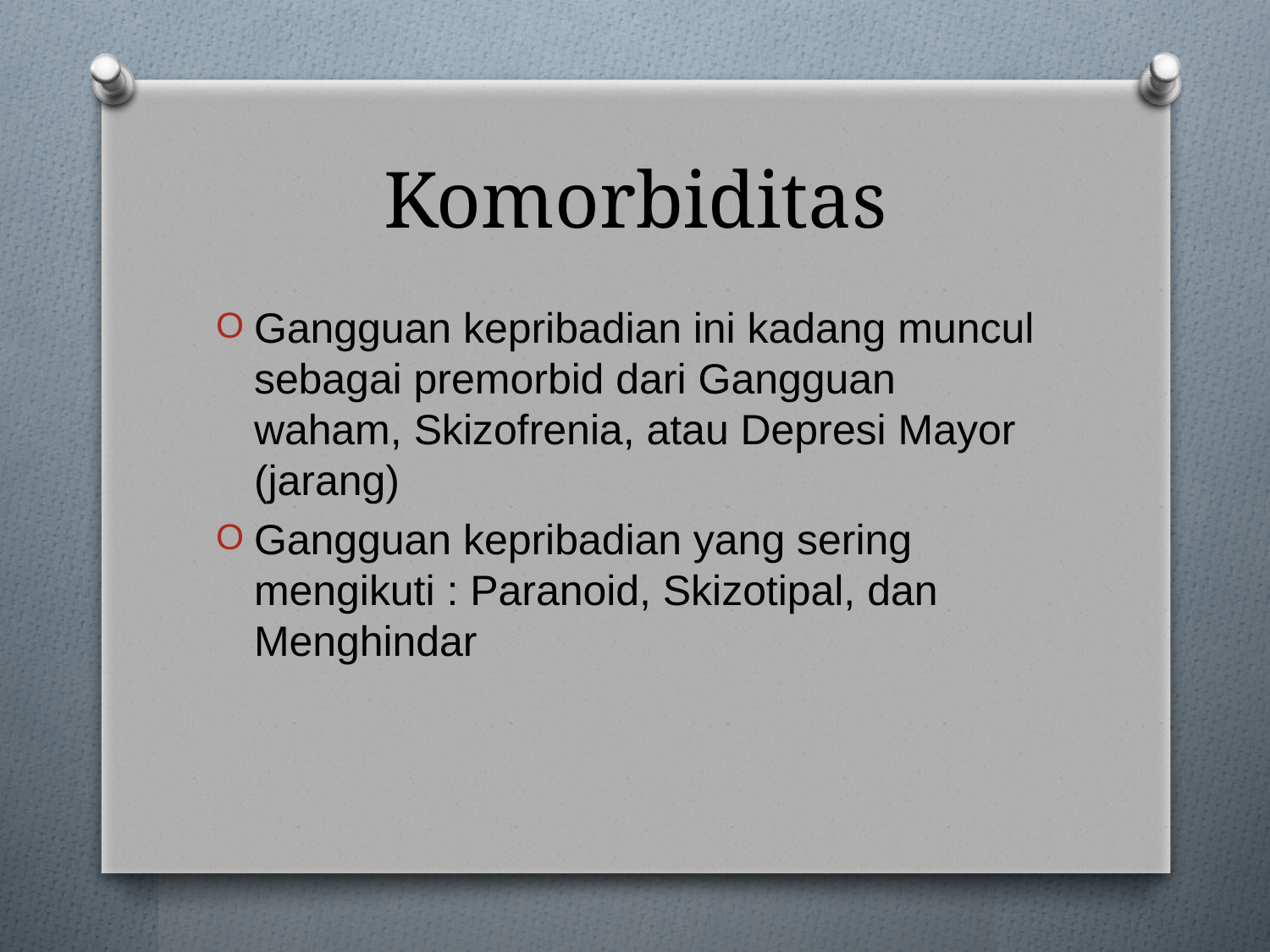

# Komorbiditas
Gangguan kepribadian ini kadang muncul sebagai premorbid dari Gangguan waham, Skizofrenia, atau Depresi Mayor (jarang)
Gangguan kepribadian yang sering mengikuti : Paranoid, Skizotipal, dan Menghindar